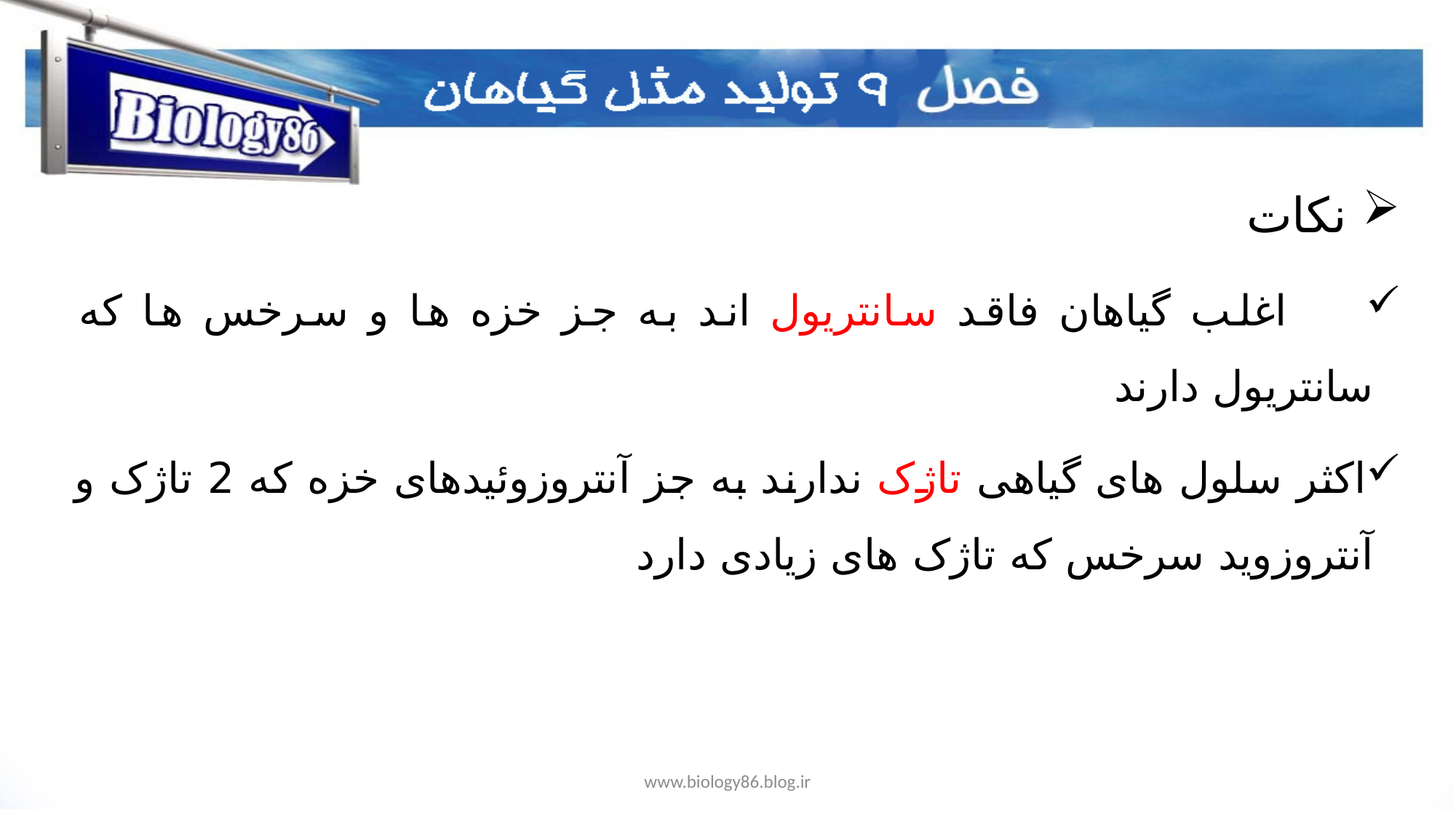

نکات
    اغلب گیاهان فاقد سانتریول اند به جز خزه ها و سرخس ها که سانتریول دارند
اکثر سلول های گیاهی تاژک ندارند به جز آنتروزوئیدهای خزه که 2 تاژک و آنتروزوید سرخس که تاژک های زیادی دارد

www.biology86.blog.ir